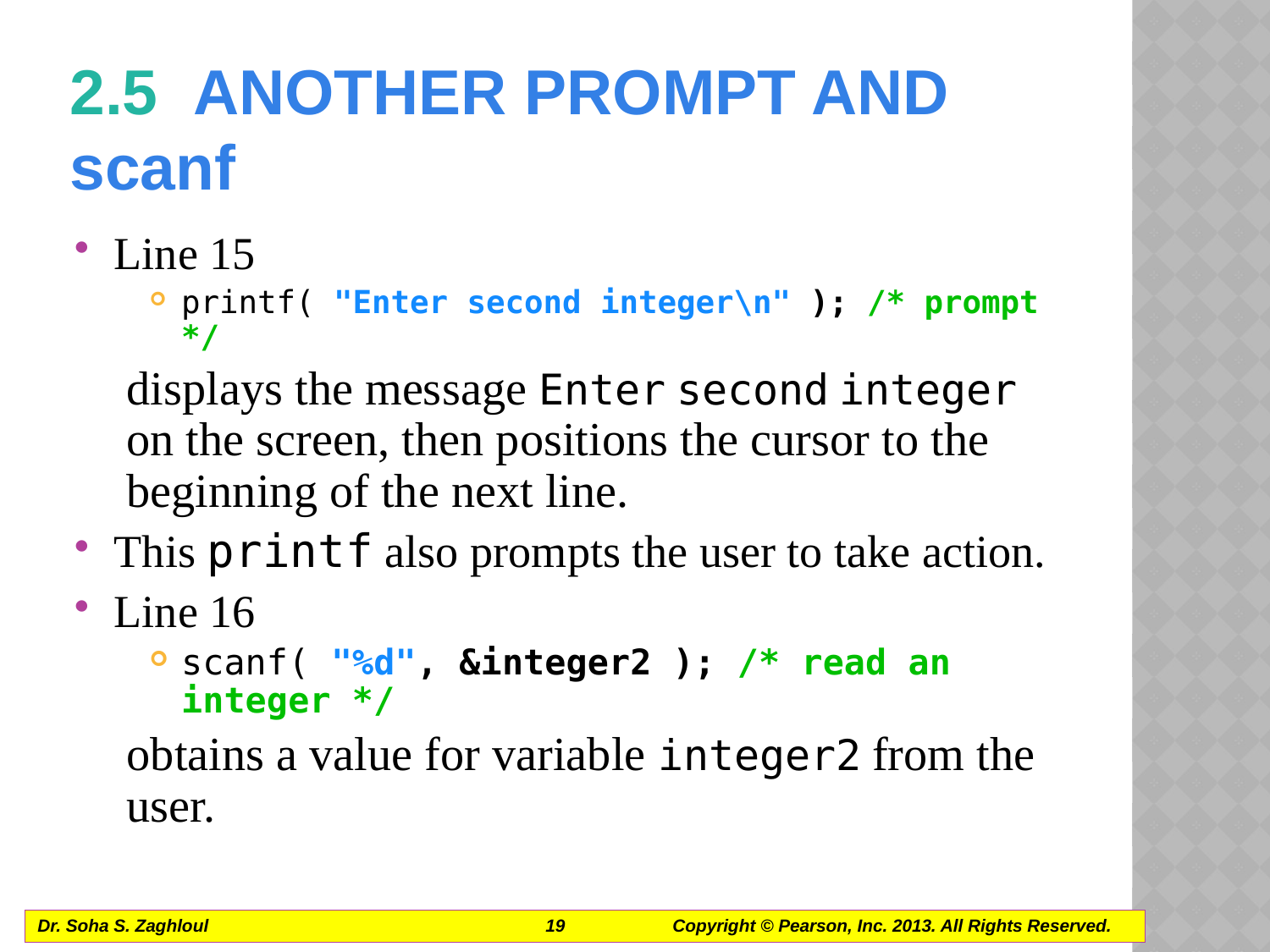

# 2.5  Another prompt and scanf
Line 15
printf( "Enter second integer\n" ); /* prompt */
displays the message Enter second integer on the screen, then positions the cursor to the beginning of the next line.
This printf also prompts the user to take action.
Line 16
scanf( "%d", &integer2 ); /* read an integer */
obtains a value for variable integer2 from the user.
Dr. Soha S. Zaghloul			19	Copyright © Pearson, Inc. 2013. All Rights Reserved.
©1992-2013 by Pearson Education, Inc. All Rights Reserved.